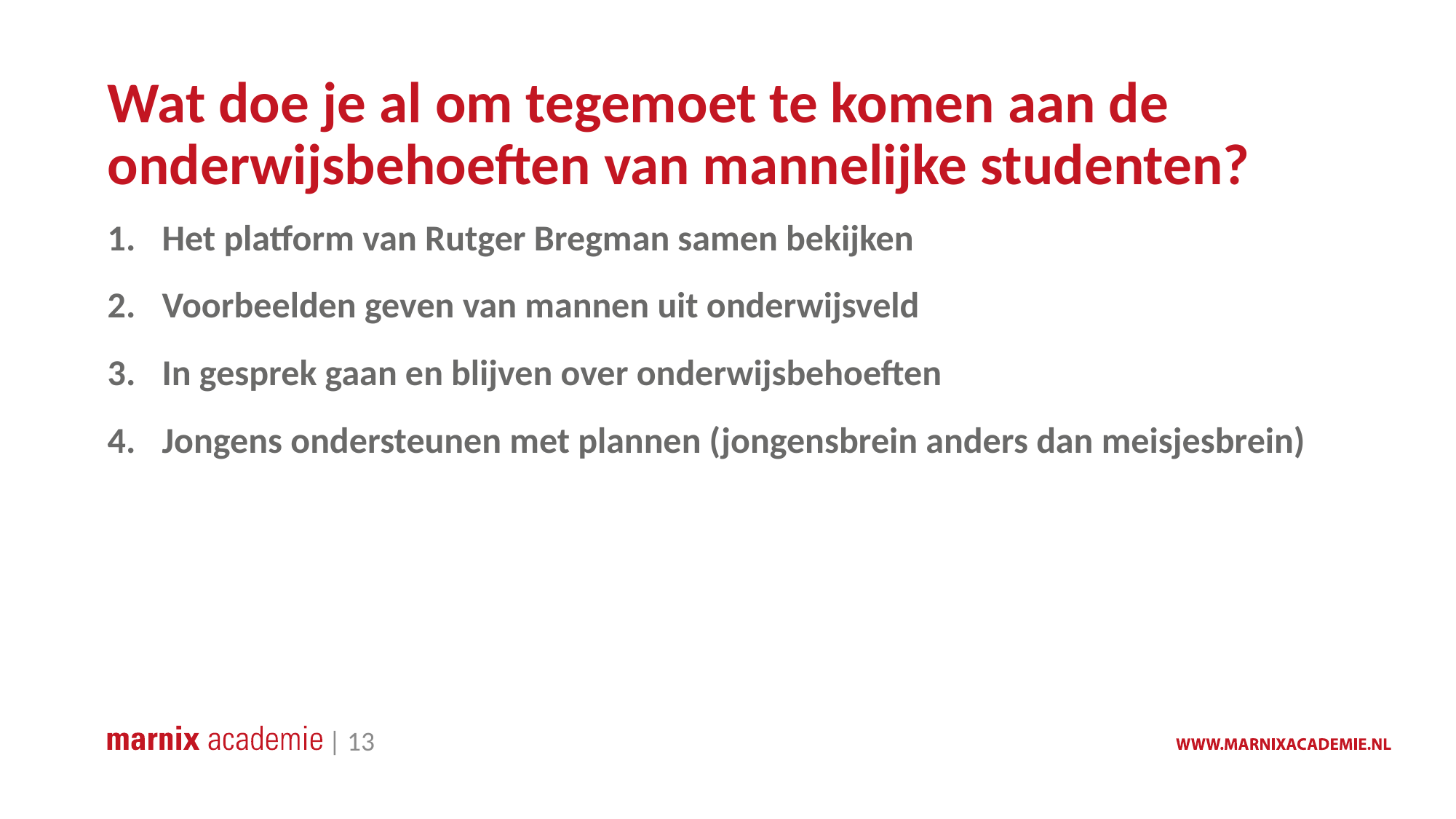

# Wat doe je al om tegemoet te komen aan de onderwijsbehoeften van mannelijke studenten?
Het platform van Rutger Bregman samen bekijken
Voorbeelden geven van mannen uit onderwijsveld
In gesprek gaan en blijven over onderwijsbehoeften
Jongens ondersteunen met plannen (jongensbrein anders dan meisjesbrein)
 | 13